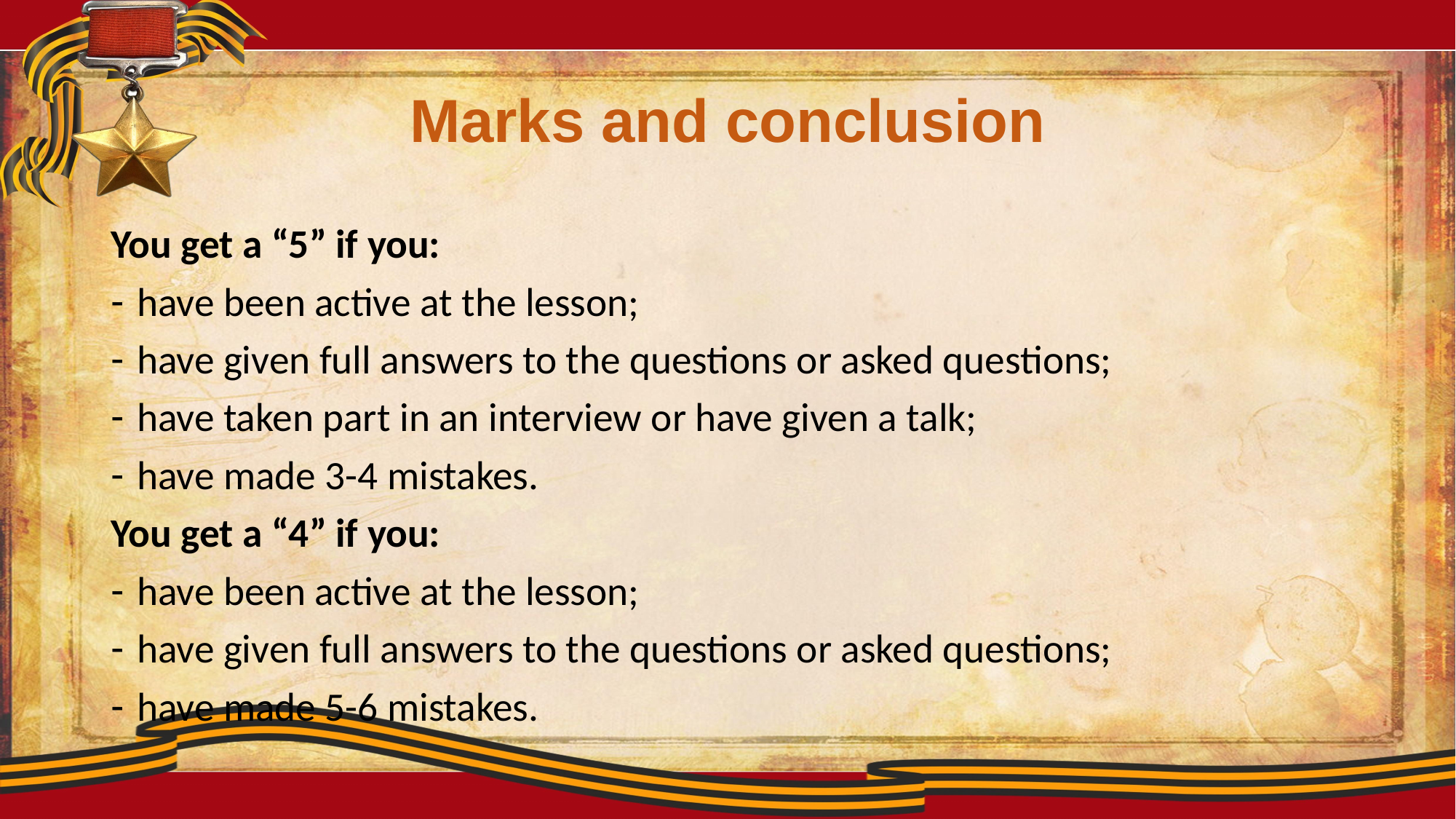

# Marks and conclusion
You get a “5” if you:
have been active at the lesson;
have given full answers to the questions or asked questions;
have taken part in an interview or have given a talk;
have made 3-4 mistakes.
You get a “4” if you:
have been active at the lesson;
have given full answers to the questions or asked questions;
have made 5-6 mistakes.